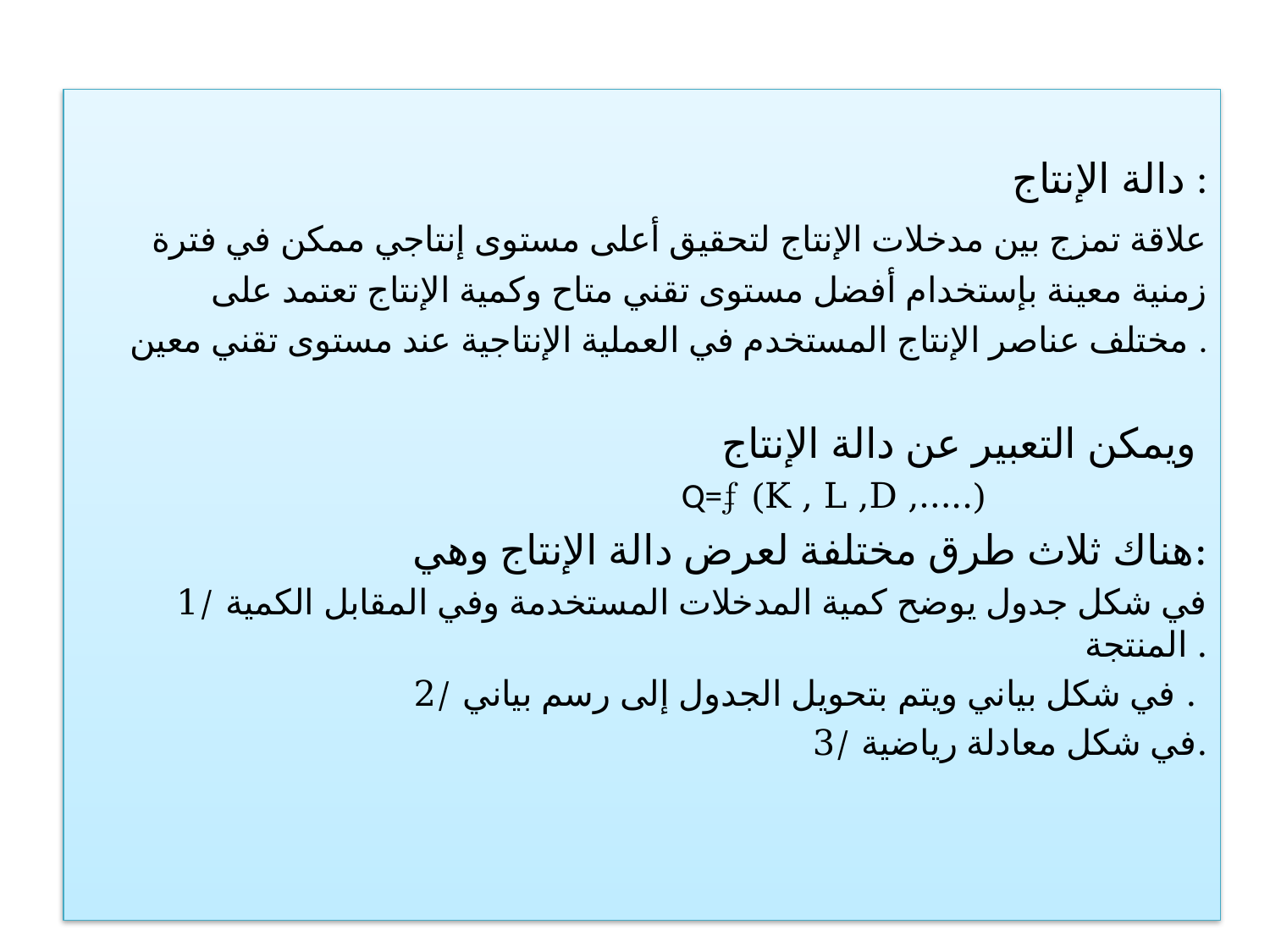

دالة الإنتاج :
علاقة تمزج بين مدخلات الإنتاج لتحقيق أعلى مستوى إنتاجي ممكن في فترة زمنية معينة بإستخدام أفضل مستوى تقني متاح وكمية الإنتاج تعتمد على مختلف عناصر الإنتاج المستخدم في العملية الإنتاجية عند مستوى تقني معين .

ويمكن التعبير عن دالة الإنتاج
Q=ʄ (K , L ,D ,…..)
هناك ثلاث طرق مختلفة لعرض دالة الإنتاج وهي:
1/ في شكل جدول يوضح كمية المدخلات المستخدمة وفي المقابل الكمية المنتجة .
2/ في شكل بياني ويتم بتحويل الجدول إلى رسم بياني .
3/ في شكل معادلة رياضية.